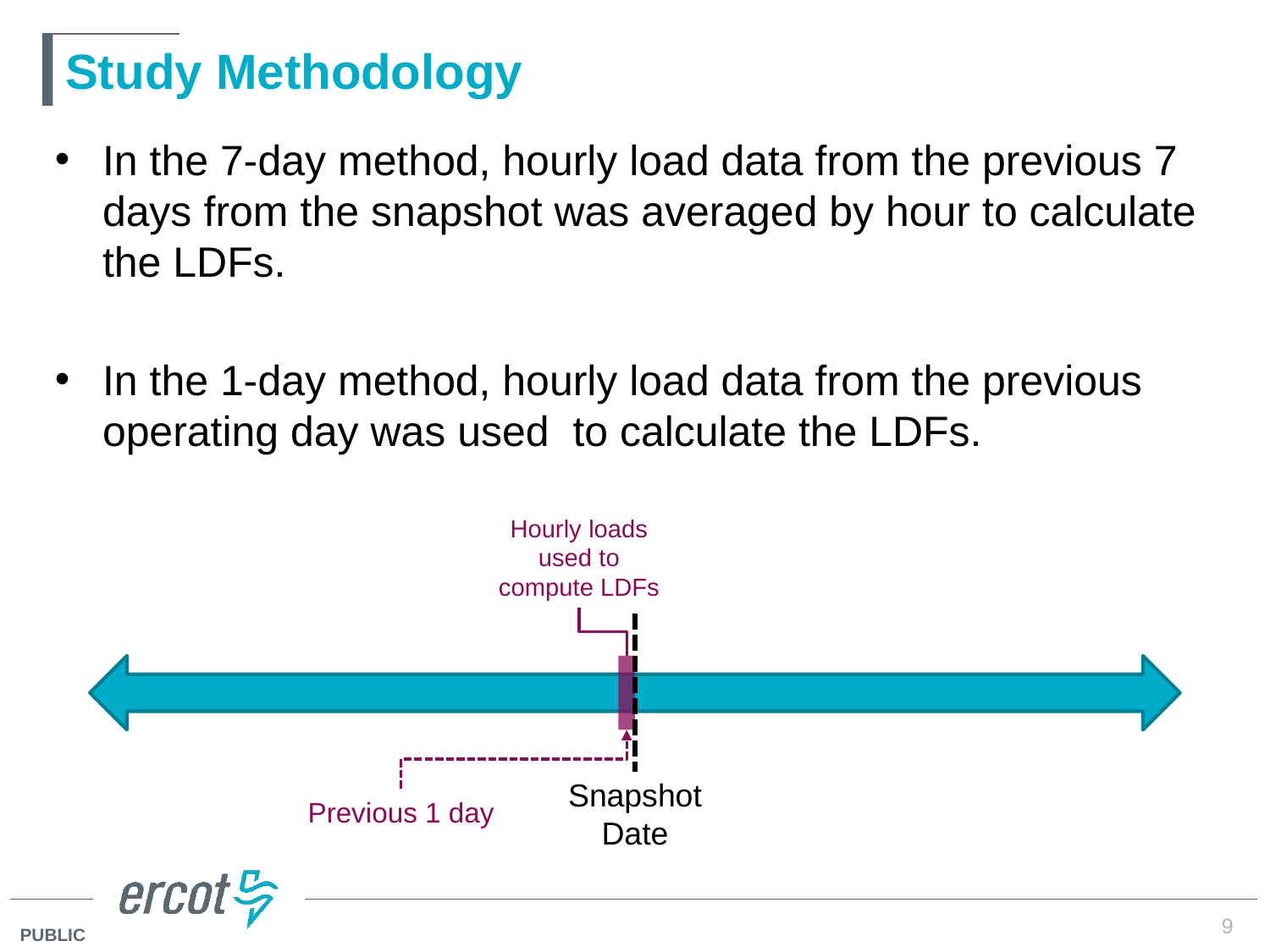

# Study Methodology
In the 7-day method, hourly load data from the previous 7 days from the snapshot was averaged by hour to calculate the LDFs.

In the 1-day method, hourly load data from the previous operating day was used  to calculate the LDFs.
Hourly loads used to compute LDFs

Snapshot Date
Previous 1 day
9